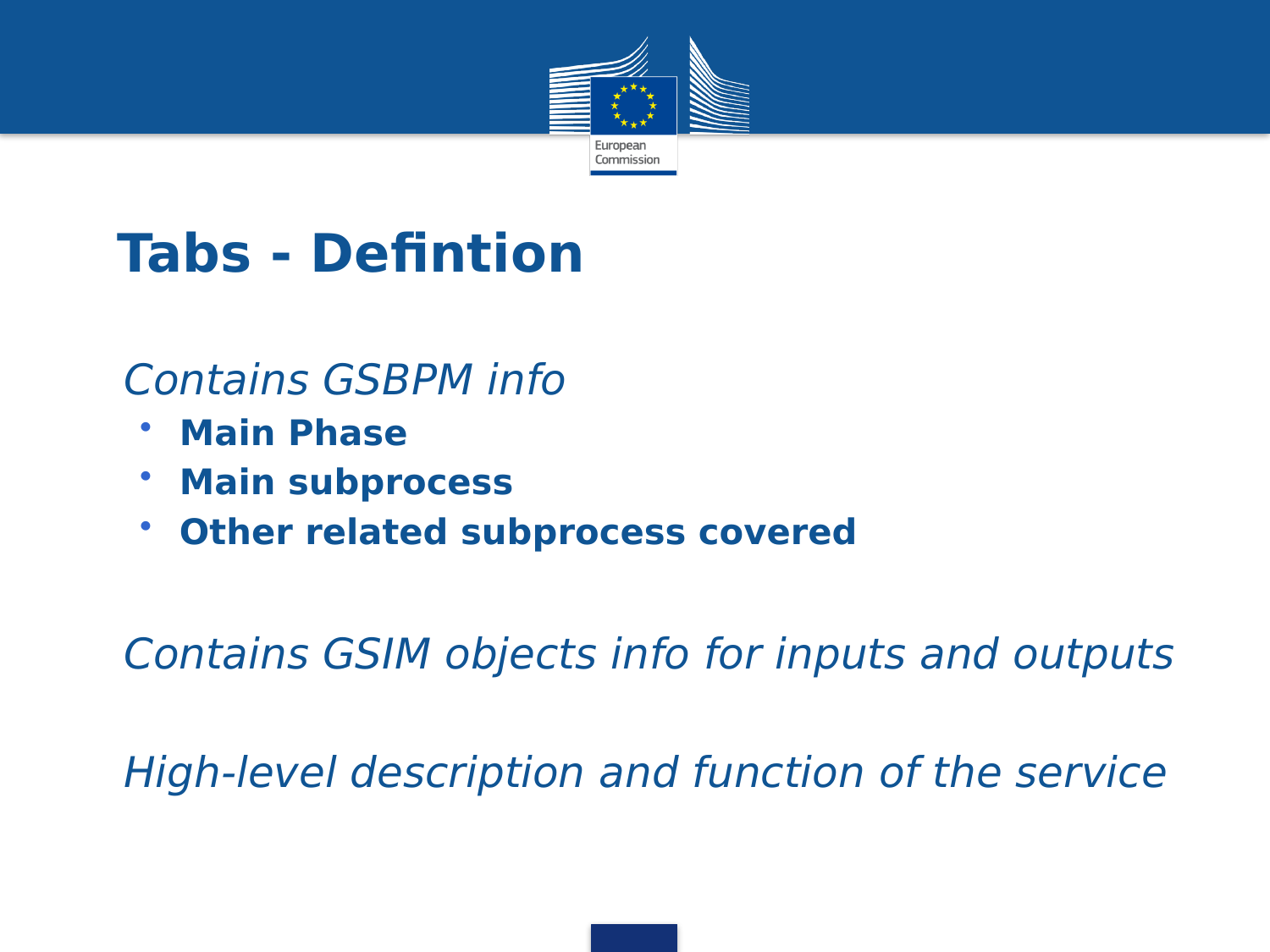

# Tabs - Defintion
Contains GSBPM info
Main Phase
Main subprocess
Other related subprocess covered

Contains GSIM objects info for inputs and outputs

High-level description and function of the service